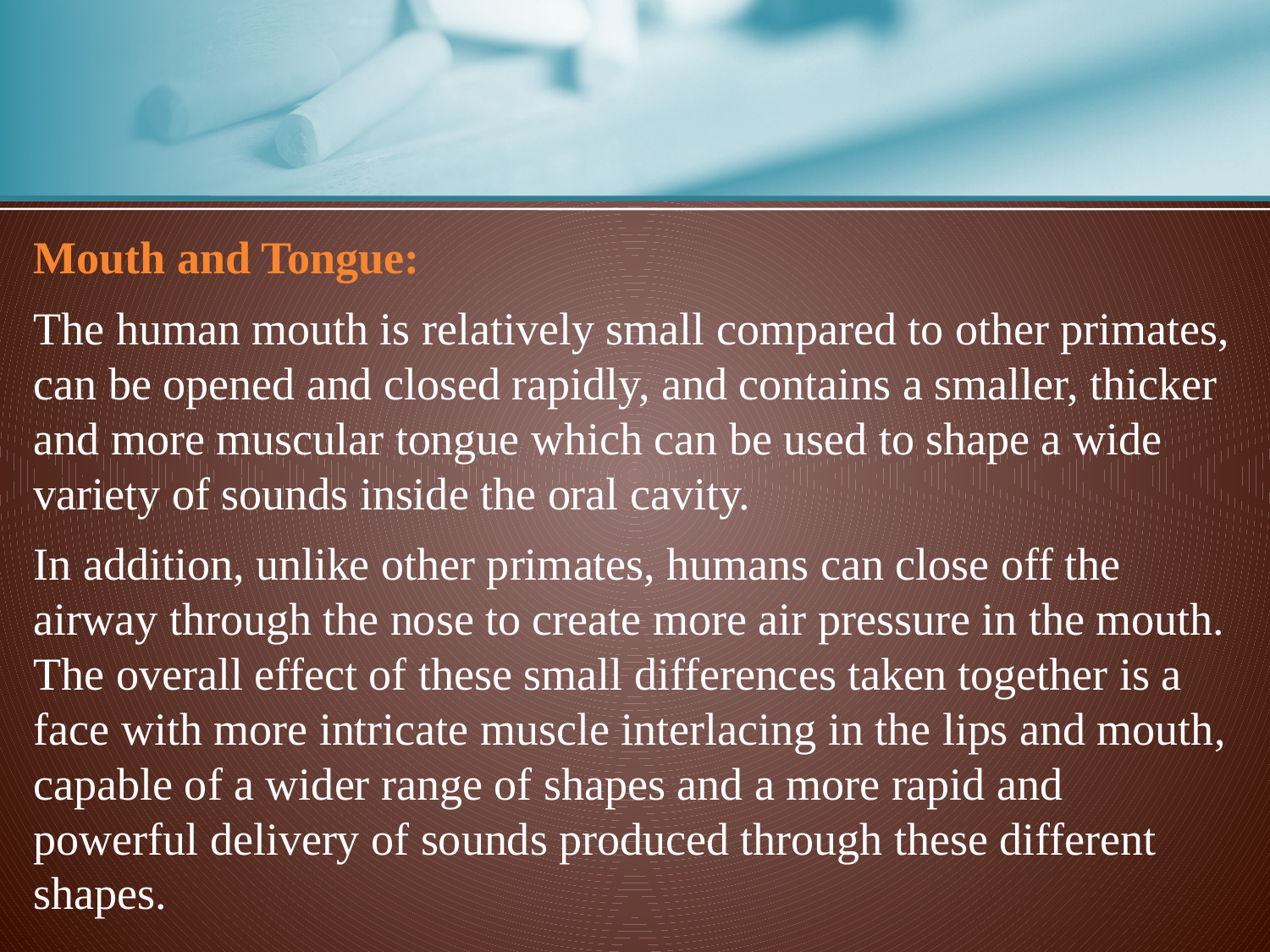

Mouth and Tongue:
The human mouth is relatively small compared to other primates, can be opened and closed rapidly, and contains a smaller, thicker and more muscular tongue which can be used to shape a wide variety of sounds inside the oral cavity.
In addition, unlike other primates, humans can close off the airway through the nose to create more air pressure in the mouth. The overall effect of these small differences taken together is a face with more intricate muscle interlacing in the lips and mouth, capable of a wider range of shapes and a more rapid and powerful delivery of sounds produced through these different shapes.